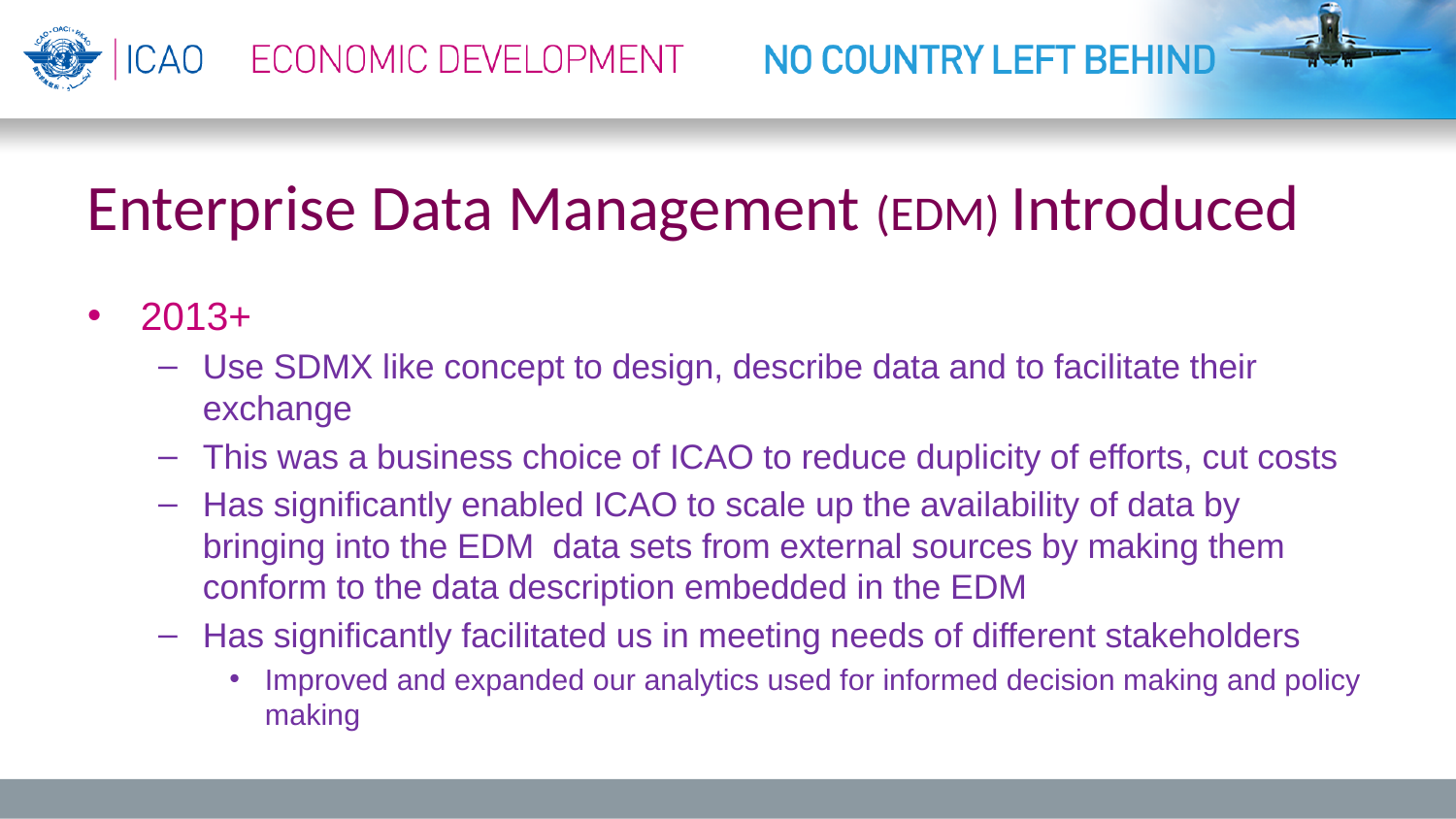

# Enterprise Data Management (EDM) Introduced
2013+
Use SDMX like concept to design, describe data and to facilitate their exchange
This was a business choice of ICAO to reduce duplicity of efforts, cut costs
Has significantly enabled ICAO to scale up the availability of data by bringing into the EDM  data sets from external sources by making them conform to the data description embedded in the EDM
Has significantly facilitated us in meeting needs of different stakeholders
Improved and expanded our analytics used for informed decision making and policy making